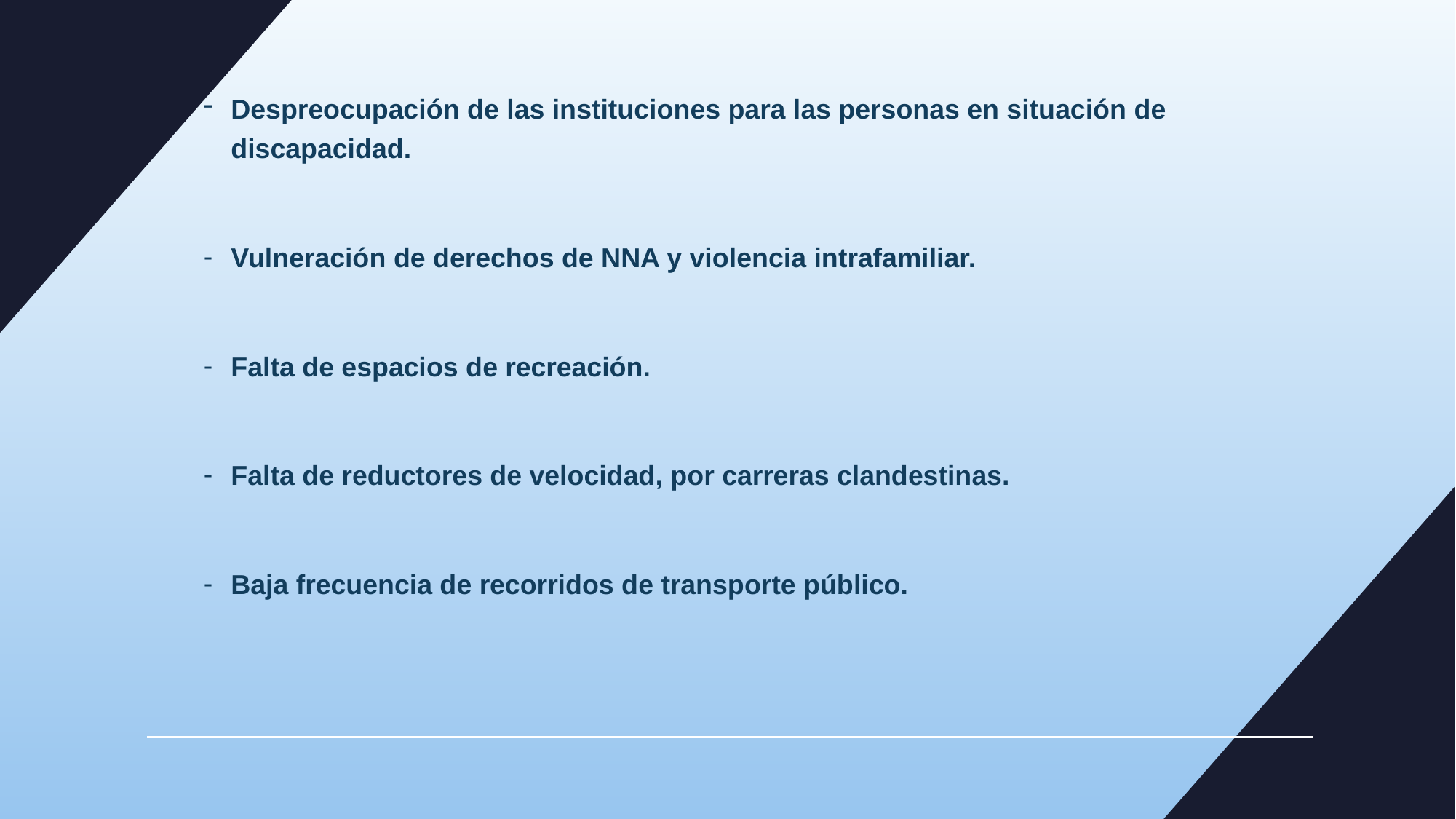

Despreocupación de las instituciones para las personas en situación de discapacidad.

Vulneración de derechos de NNA y violencia intrafamiliar.

Falta de espacios de recreación.

Falta de reductores de velocidad, por carreras clandestinas.

Baja frecuencia de recorridos de transporte público.